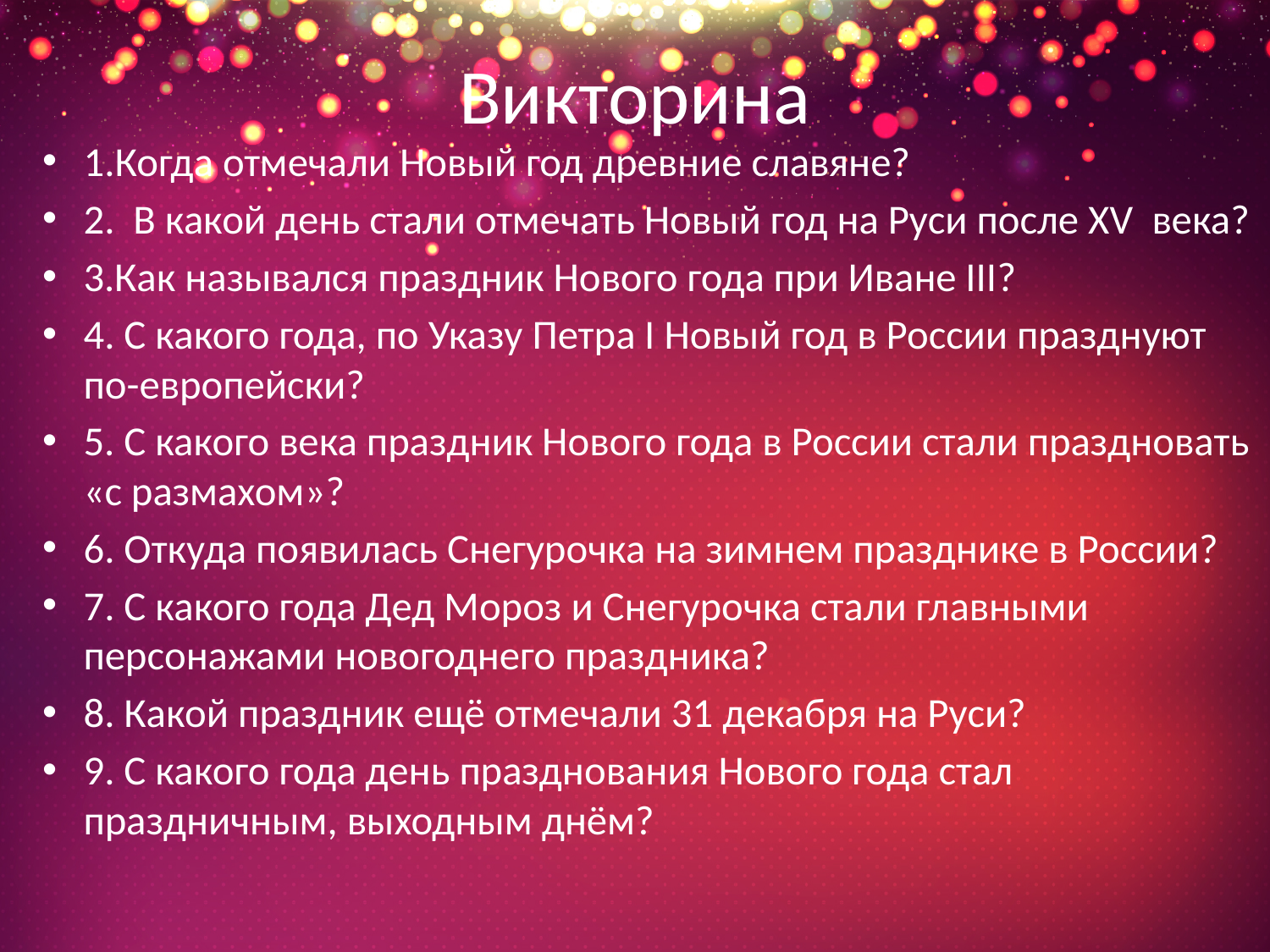

# Викторина
1.Когда отмечали Новый год древние славяне?
2.  В какой день стали отмечать Новый год на Руси после XV  века?
3.Как назывался праздник Нового года при Иване III?
4. С какого года, по Указу Петра I Новый год в России празднуют по-европейски?
5. С какого века праздник Нового года в России стали праздновать «с размахом»?
6. Откуда появилась Снегурочка на зимнем празднике в России?
7. С какого года Дед Мороз и Снегурочка стали главными персонажами новогоднего праздника?
8. Какой праздник ещё отмечали 31 декабря на Руси?
9. С какого года день празднования Нового года стал праздничным, выходным днём?